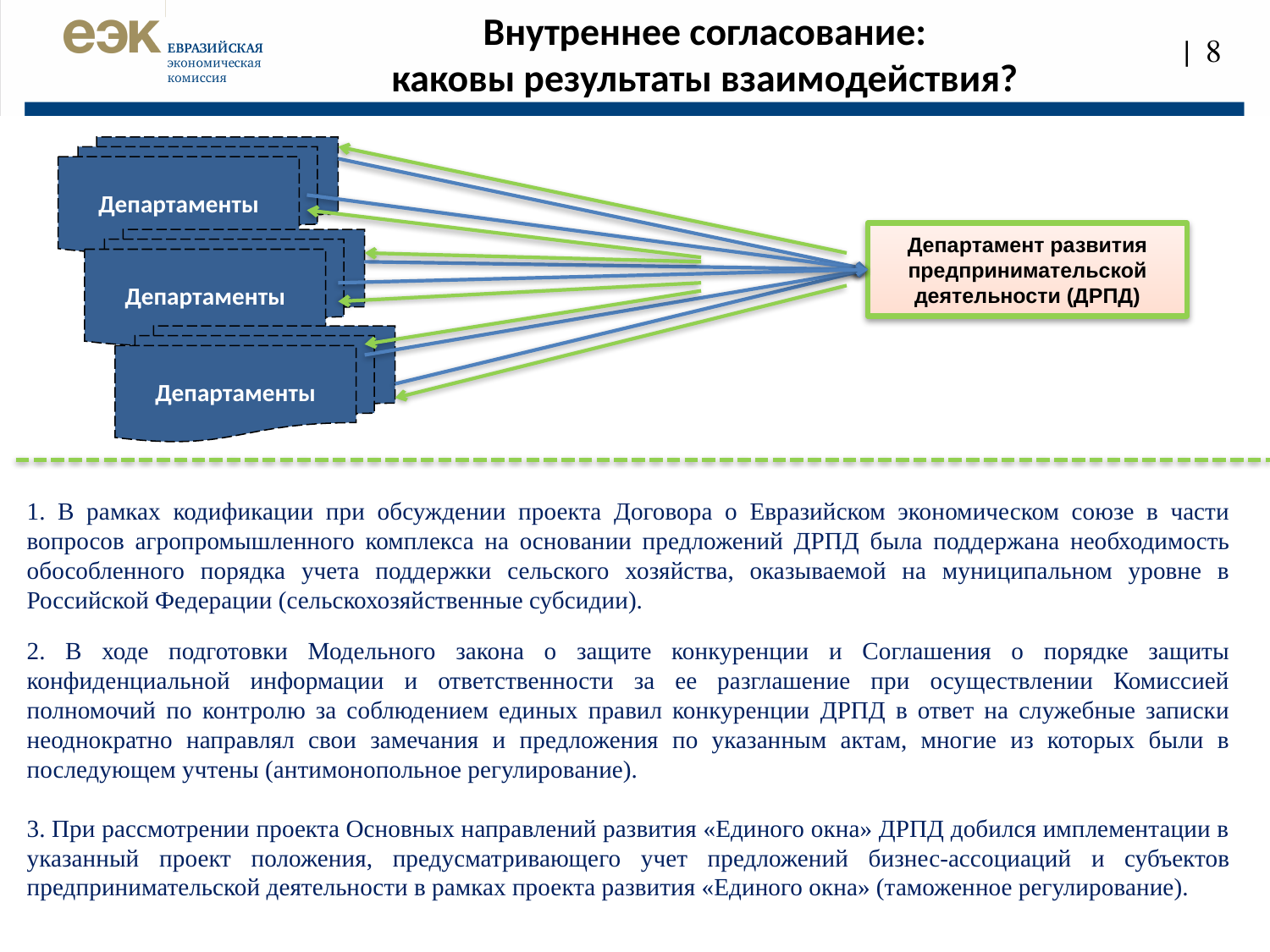

Внутреннее согласование:
каковы результаты взаимодействия?
|  8
Департаменты
Департамент развития предпринимательской деятельности (ДРПД)
Департаменты
Департаменты
1. В рамках кодификации при обсуждении проекта Договора о Евразийском экономическом союзе в части вопросов агропромышленного комплекса на основании предложений ДРПД была поддержана необходимость обособленного порядка учета поддержки сельского хозяйства, оказываемой на муниципальном уровне в Российской Федерации (сельскохозяйственные субсидии).

2. В ходе подготовки Модельного закона о защите конкуренции и Соглашения о порядке защиты конфиденциальной информации и ответственности за ее разглашение при осуществлении Комиссией полномочий по контролю за соблюдением единых правил конкуренции ДРПД в ответ на служебные записки неоднократно направлял свои замечания и предложения по указанным актам, многие из которых были в последующем учтены (антимонопольное регулирование).

3. При рассмотрении проекта Основных направлений развития «Единого окна» ДРПД добился имплементации в указанный проект положения, предусматривающего учет предложений бизнес-ассоциаций и субъектов предпринимательской деятельности в рамках проекта развития «Единого окна» (таможенное регулирование).